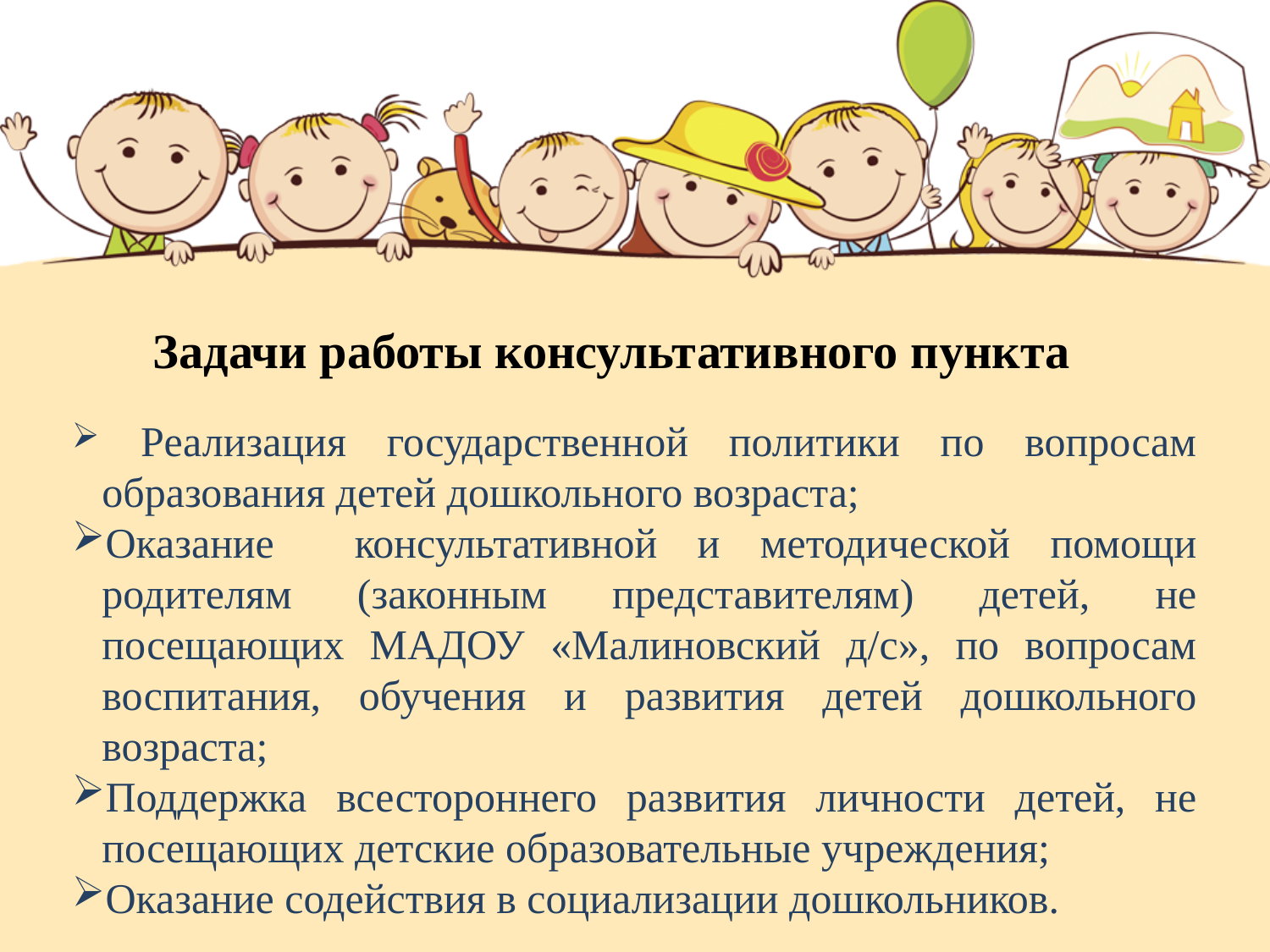

# Задачи работы консультативного пункта
 Реализация государственной политики по вопросам образования детей дошкольного возраста;
Оказание  консультативной и методической помощи родителям (законным представителям) детей, не посещающих МАДОУ «Малиновский д/с», по вопросам воспитания, обучения и развития детей дошкольного возраста;
Поддержка всестороннего развития личности детей, не посещающих детские образовательные учреждения;
Оказание содействия в социализации дошкольников.